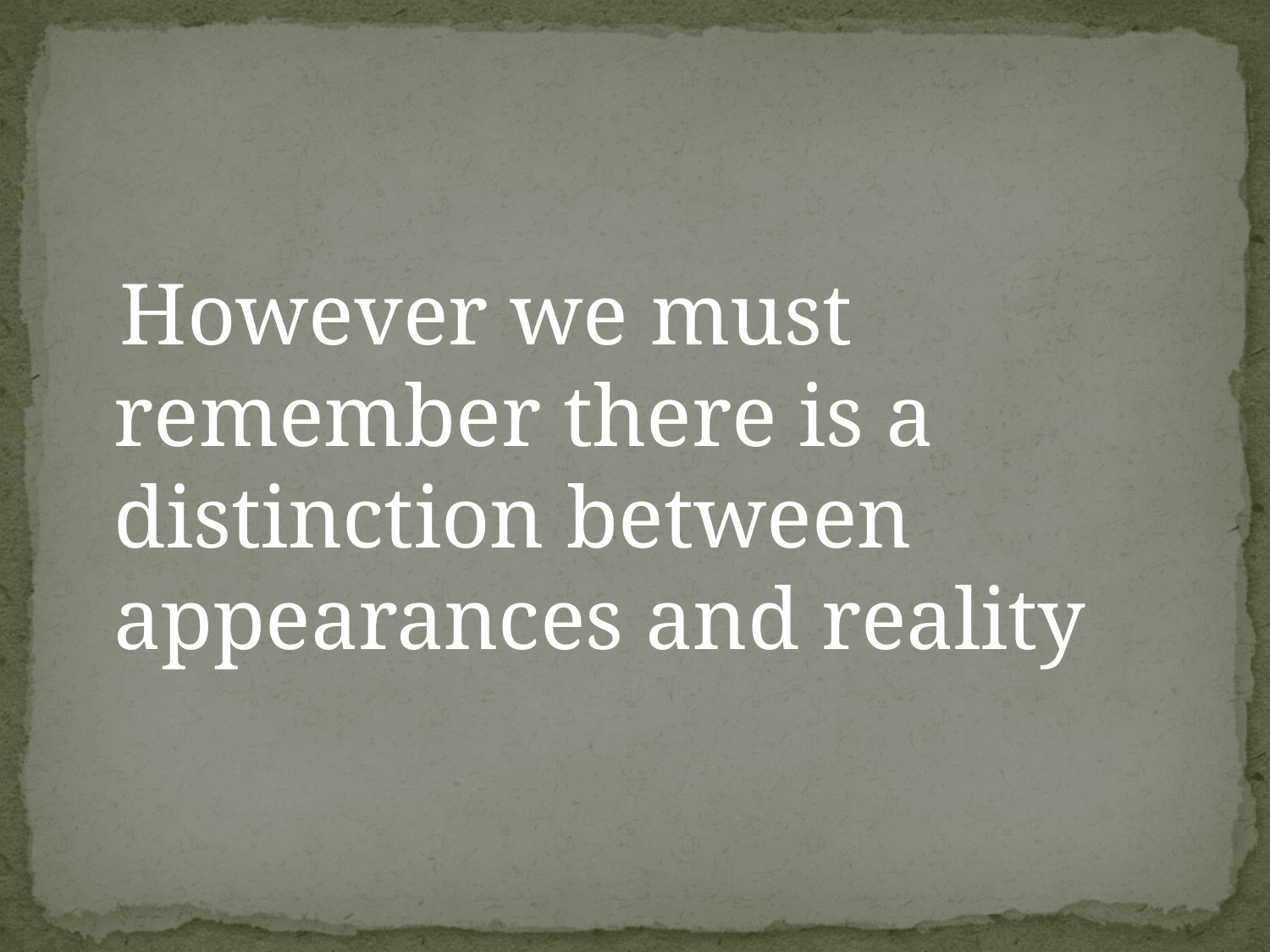

#
  However we must remember there is a distinction between appearances and reality